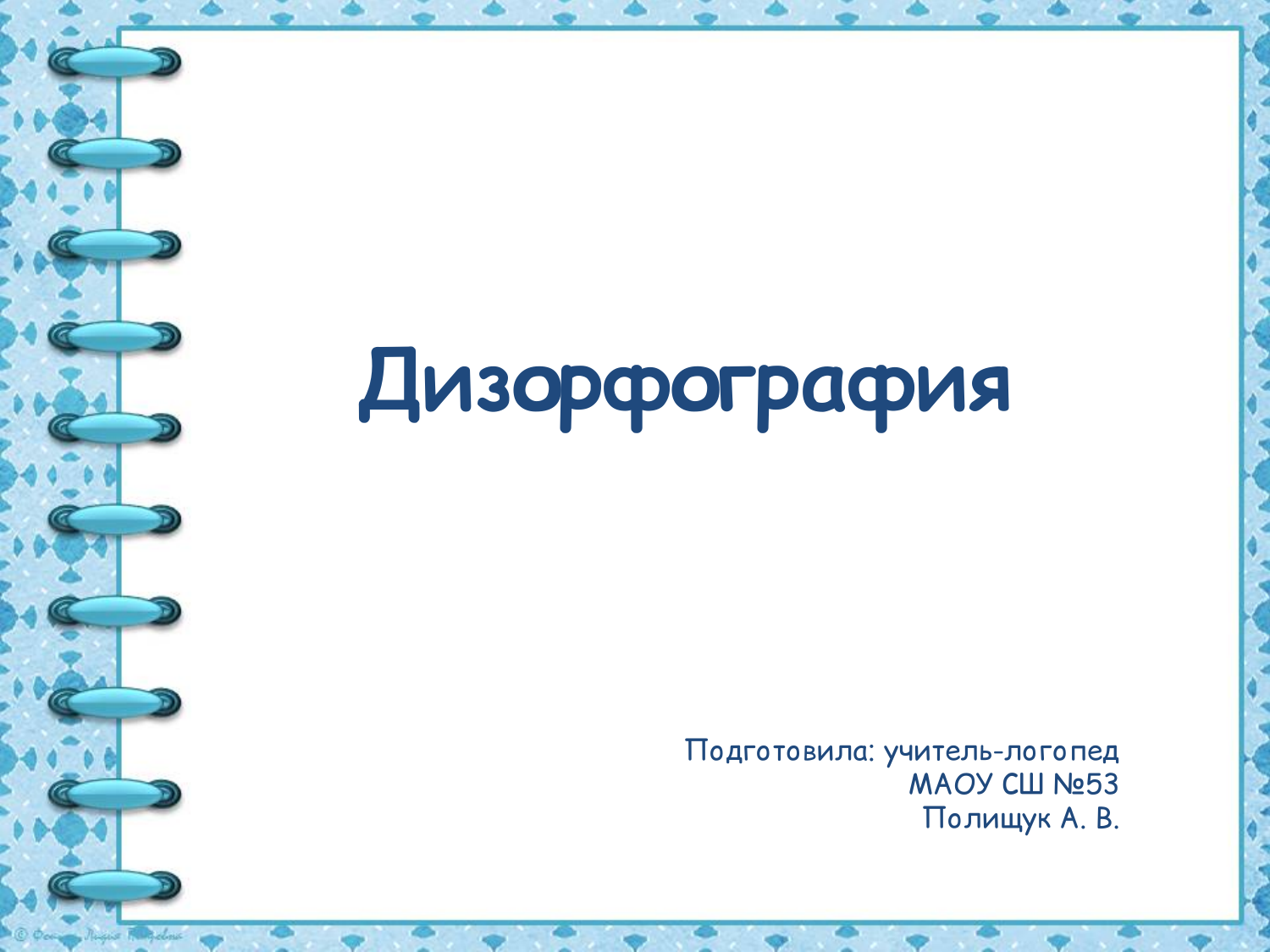

# Дизорфография
Подготовила: учитель-логопед МАОУ СШ №53
Полищук А. В.